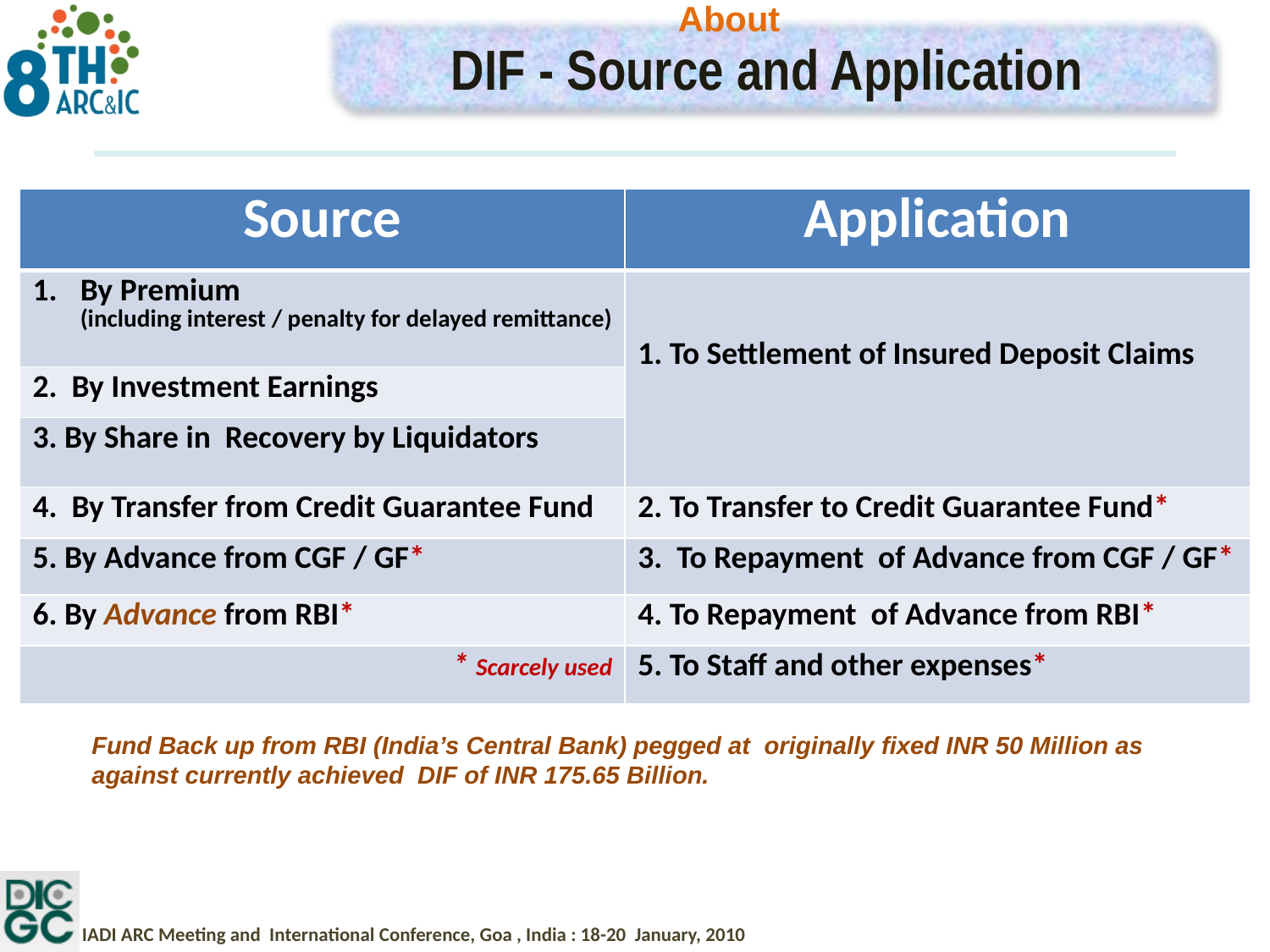

About
DIF - Source and Application

| Source | Application |
| --- | --- |
| By Premium (including interest / penalty for delayed remittance) | 1. To Settlement of Insured Deposit Claims |
| 2. By Investment Earnings |  |
| 3. By Share in Recovery by Liquidators |  |
| 4. By Transfer from Credit Guarantee Fund | 2. To Transfer to Credit Guarantee Fund\* |
| 5. By Advance from CGF / GF\* | 3. To Repayment of Advance from CGF / GF\* |
| 6. By Advance from RBI\* | 4. To Repayment of Advance from RBI\* |
| \* Scarcely used | 5. To Staff and other expenses\* |
Fund Back up from RBI (India’s Central Bank) pegged at  originally fixed INR 50 Million as against currently achieved  DIF of INR 175.65 Billion.